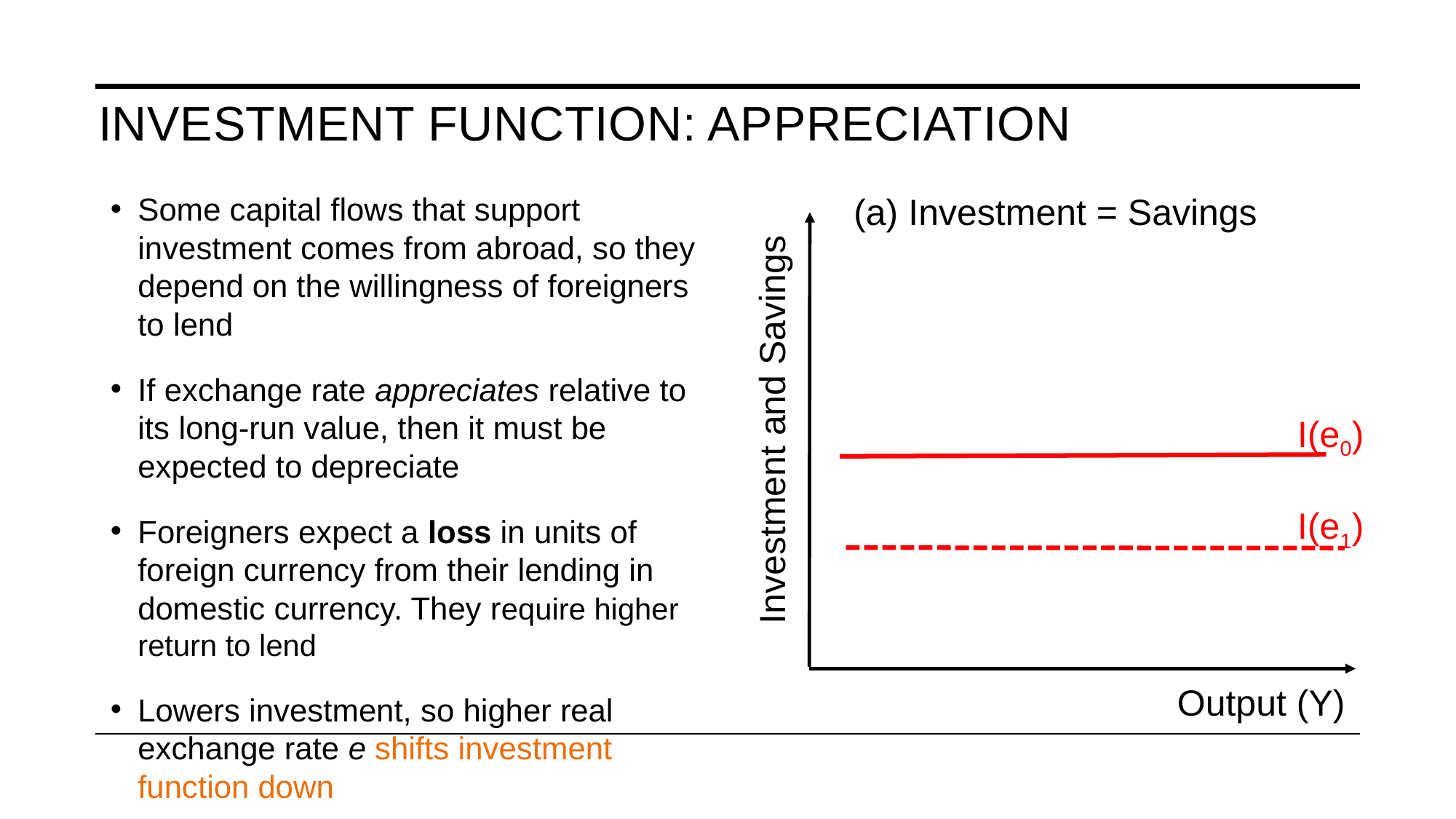

# Investment function: appreciation
Some capital flows that support investment comes from abroad, so they depend on the willingness of foreigners to lend
If exchange rate appreciates relative to its long-run value, then it must be expected to depreciate
Foreigners expect a loss in units of foreign currency from their lending in domestic currency. They require higher return to lend
Lowers investment, so higher real exchange rate e shifts investment function down
(a) Investment = Savings

I(e0)
Investment and Savings

I(e1)

Output (Y)